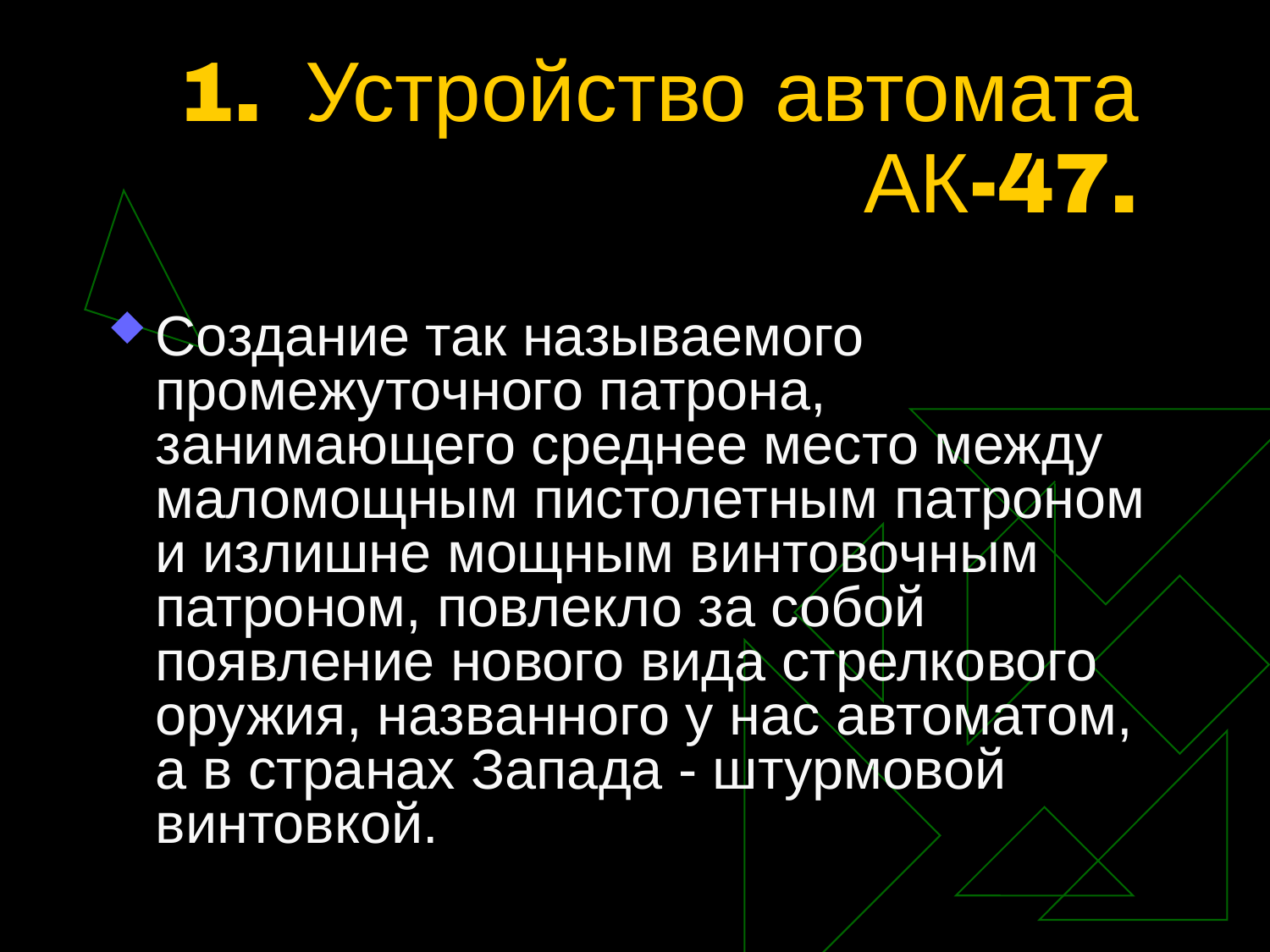

# Устройство автомата АК-47.
Создание так называемого промежуточного патрона, занимающего среднее место между маломощным пистолетным патроном и излишне мощным винтовочным патроном, повлекло за собой появление нового вида стрелкового оружия, названного у нас автоматом, а в странах Запада - штурмовой винтовкой.